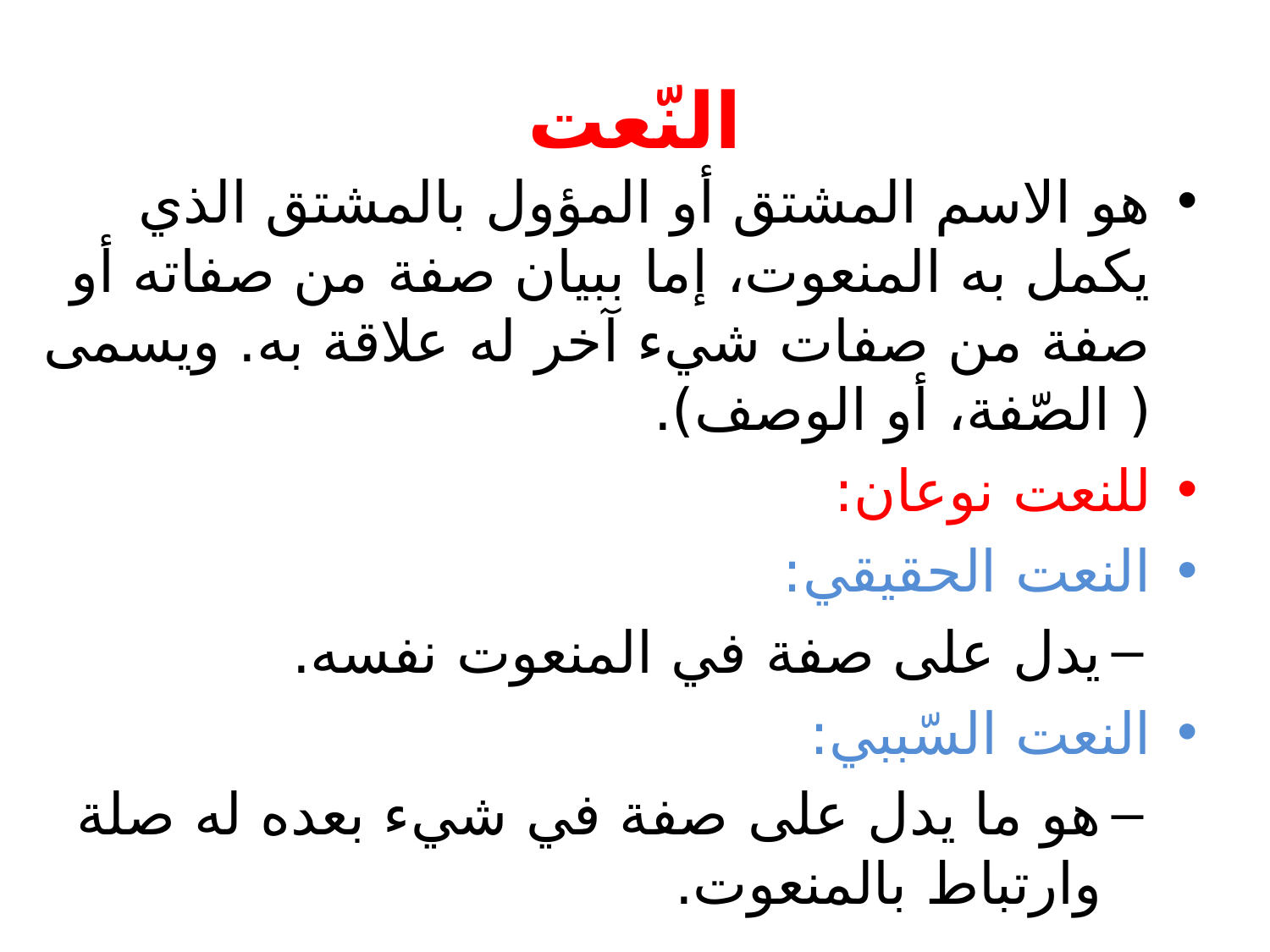

# النّعت
هو الاسم المشتق أو المؤول بالمشتق الذي يكمل به المنعوت، إما ببيان صفة من صفاته أو صفة من صفات شيء آخر له علاقة به. ويسمى ( الصّفة، أو الوصف).
للنعت نوعان:
النعت الحقيقي:
يدل على صفة في المنعوت نفسه.
النعت السّببي:
هو ما يدل على صفة في شيء بعده له صلة وارتباط بالمنعوت.